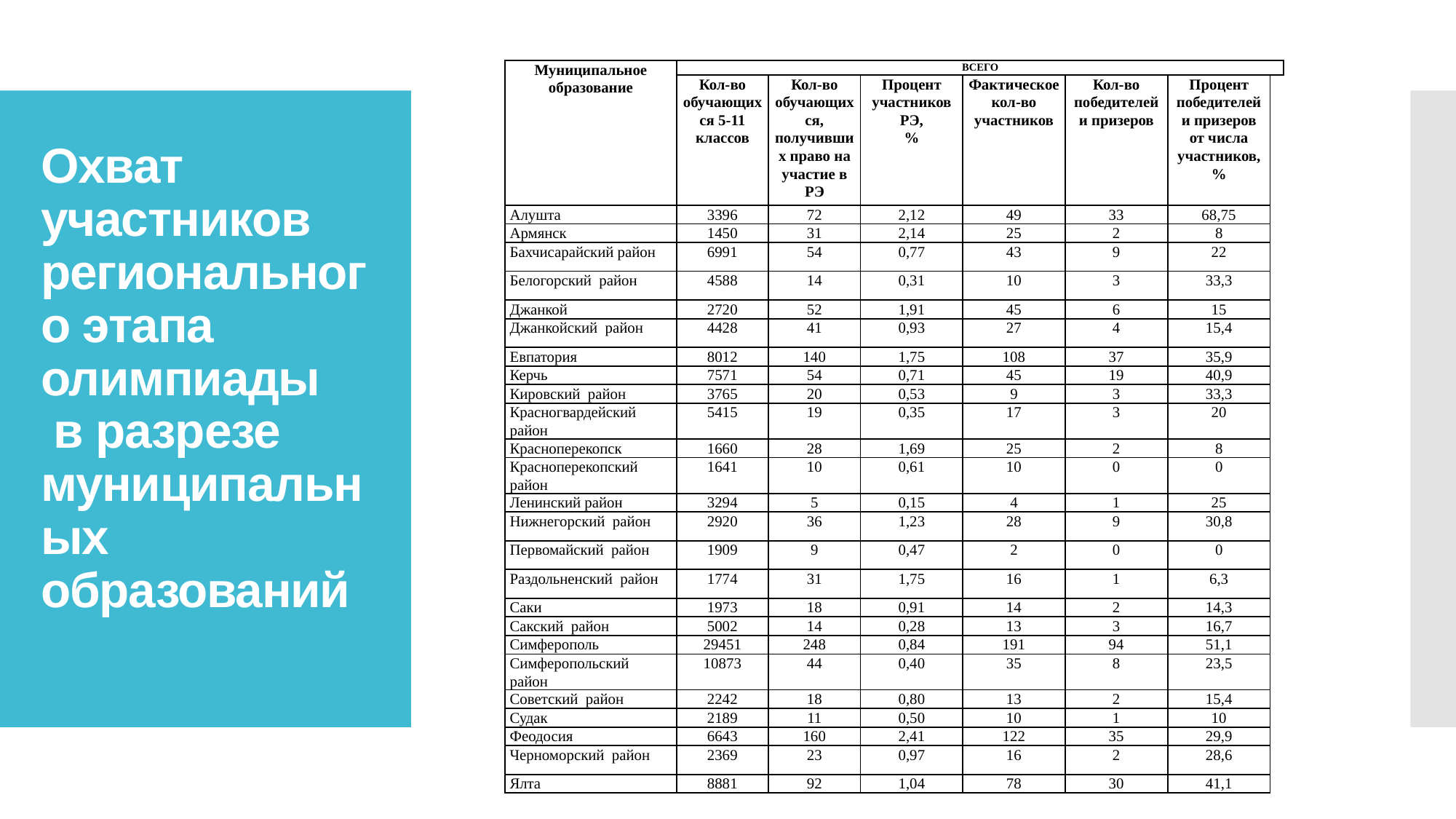

| Муниципальное образование | ВСЕГО |  |  |  |  |  |  |
| --- | --- | --- | --- | --- | --- | --- | --- |
|  | Кол-во обучающихся 5-11 классов | Кол-во обучающихся, получивших право на участие в РЭ | Процент участников РЭ, % | Фактическое кол-во участников | Кол-во победителей и призеров | Процент победителей и призеров от числа участников, % |  |
| Алушта | 3396 | 72 | 2,12 | 49 | 33 | 68,75 |  |
| Армянск | 1450 | 31 | 2,14 | 25 | 2 | 8 |  |
| Бахчисарайский район | 6991 | 54 | 0,77 | 43 | 9 | 22 |  |
| Белогорский район | 4588 | 14 | 0,31 | 10 | 3 | 33,3 |  |
| Джанкой | 2720 | 52 | 1,91 | 45 | 6 | 15 |  |
| Джанкойский район | 4428 | 41 | 0,93 | 27 | 4 | 15,4 |  |
| Евпатория | 8012 | 140 | 1,75 | 108 | 37 | 35,9 |  |
| Керчь | 7571 | 54 | 0,71 | 45 | 19 | 40,9 |  |
| Кировский район | 3765 | 20 | 0,53 | 9 | 3 | 33,3 |  |
| Красногвардейский район | 5415 | 19 | 0,35 | 17 | 3 | 20 |  |
| Красноперекопск | 1660 | 28 | 1,69 | 25 | 2 | 8 |  |
| Красноперекопский район | 1641 | 10 | 0,61 | 10 | 0 | 0 |  |
| Ленинский район | 3294 | 5 | 0,15 | 4 | 1 | 25 |  |
| Нижнегорский район | 2920 | 36 | 1,23 | 28 | 9 | 30,8 |  |
| Первомайский район | 1909 | 9 | 0,47 | 2 | 0 | 0 |  |
| Раздольненский район | 1774 | 31 | 1,75 | 16 | 1 | 6,3 |  |
| Саки | 1973 | 18 | 0,91 | 14 | 2 | 14,3 |  |
| Сакский район | 5002 | 14 | 0,28 | 13 | 3 | 16,7 |  |
| Симферополь | 29451 | 248 | 0,84 | 191 | 94 | 51,1 |  |
| Симферопольский район | 10873 | 44 | 0,40 | 35 | 8 | 23,5 |  |
| Советский район | 2242 | 18 | 0,80 | 13 | 2 | 15,4 |  |
| Судак | 2189 | 11 | 0,50 | 10 | 1 | 10 |  |
| Феодосия | 6643 | 160 | 2,41 | 122 | 35 | 29,9 |  |
| Черноморский район | 2369 | 23 | 0,97 | 16 | 2 | 28,6 |  |
| Ялта | 8881 | 92 | 1,04 | 78 | 30 | 41,1 |  |
# Охват участников регионального этапа олимпиады в разрезе муниципальных образований